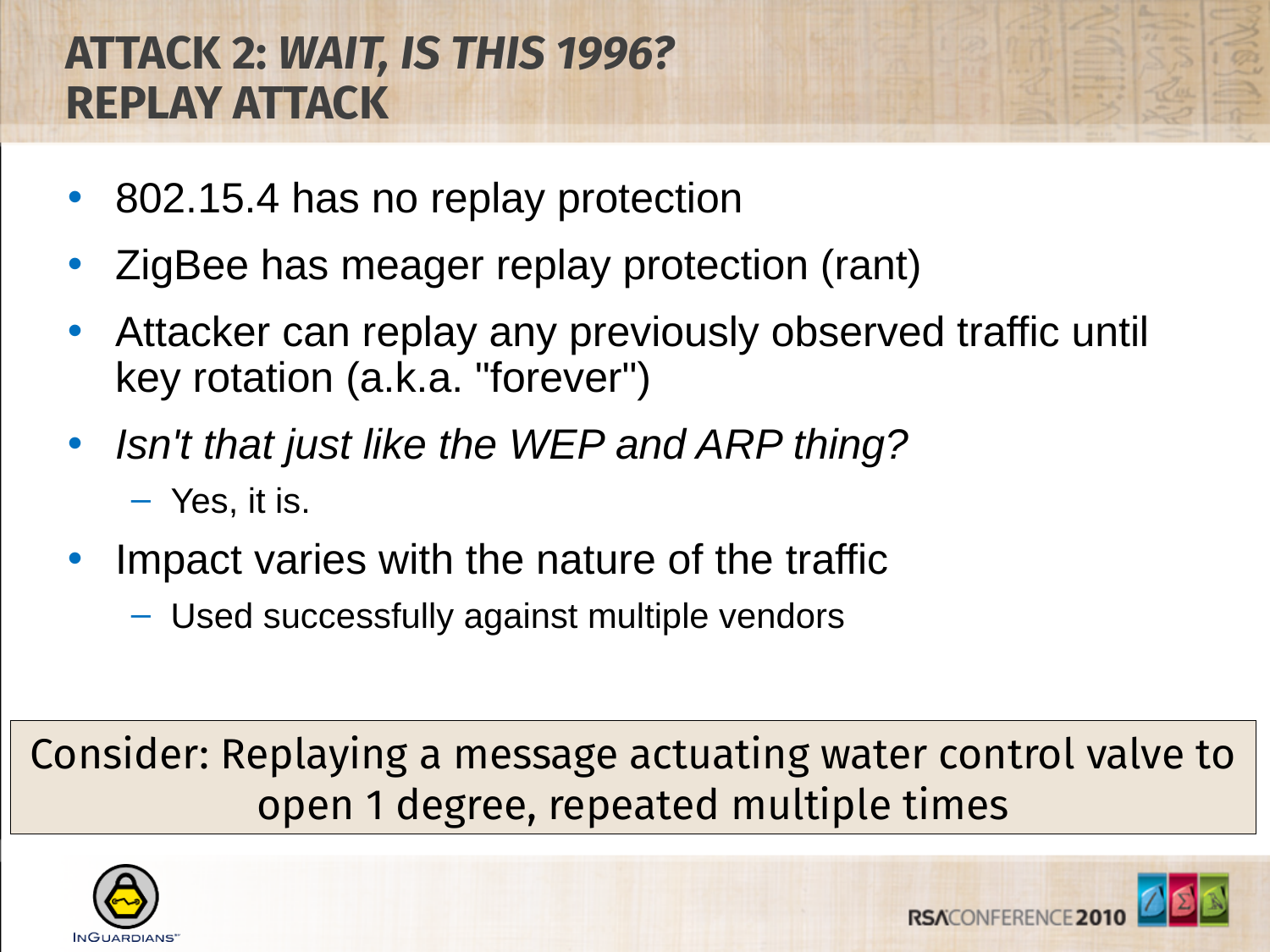

# Attack 2: Wait, Is this 1996? Replay Attack
802.15.4 has no replay protection
ZigBee has meager replay protection (rant)
Attacker can replay any previously observed traffic until key rotation (a.k.a. "forever")
Isn't that just like the WEP and ARP thing?
Yes, it is.
Impact varies with the nature of the traffic
Used successfully against multiple vendors
Consider: Replaying a message actuating water control valve to open 1 degree, repeated multiple times